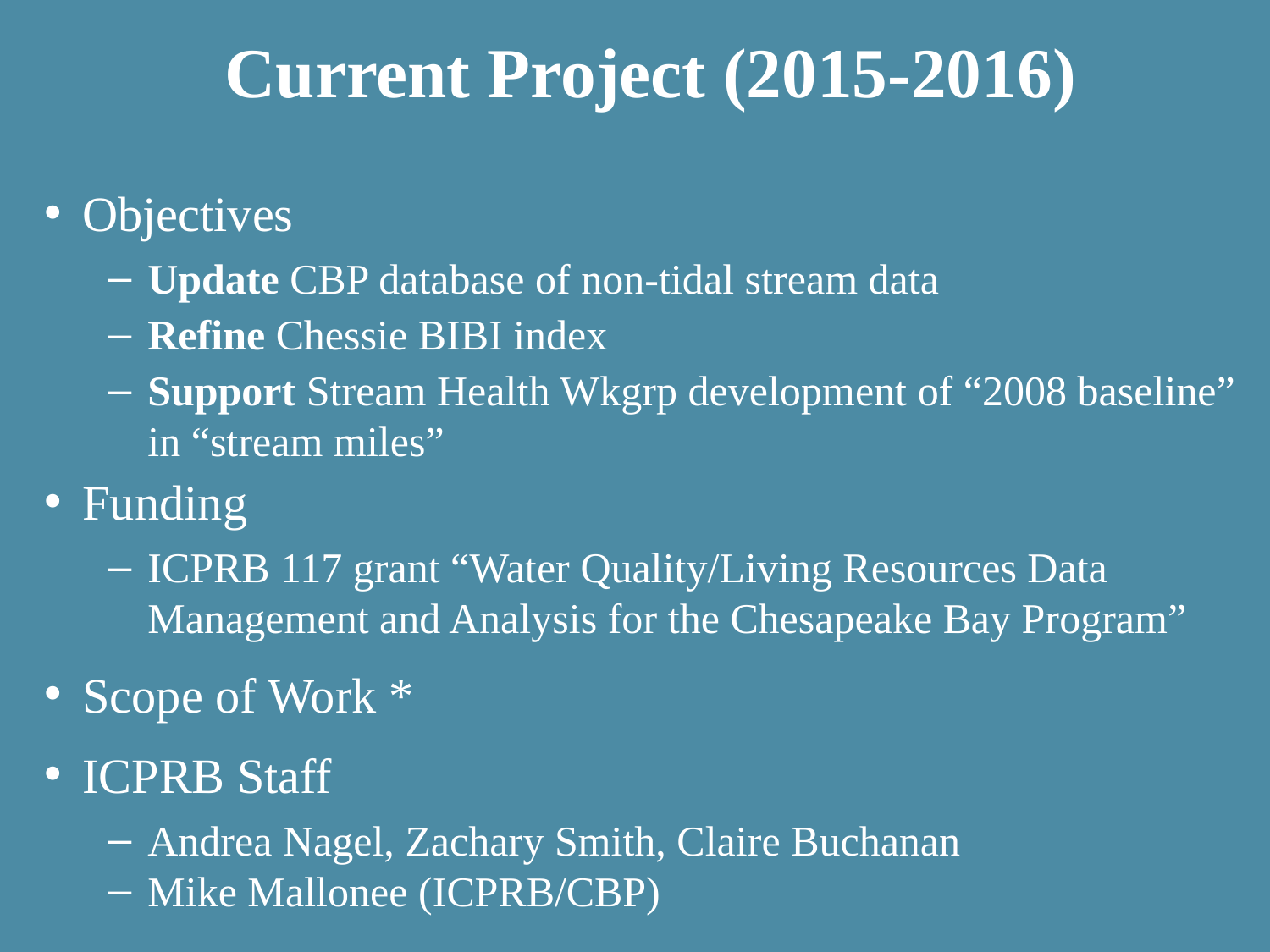

Current Project (2015-2016)

Objectives
Update CBP database of non-tidal stream data
Refine Chessie BIBI index
Support Stream Health Wkgrp development of “2008 baseline” in “stream miles”
Funding
ICPRB 117 grant “Water Quality/Living Resources Data Management and Analysis for the Chesapeake Bay Program”
Scope of Work *
ICPRB Staff
Andrea Nagel, Zachary Smith, Claire Buchanan
Mike Mallonee (ICPRB/CBP)